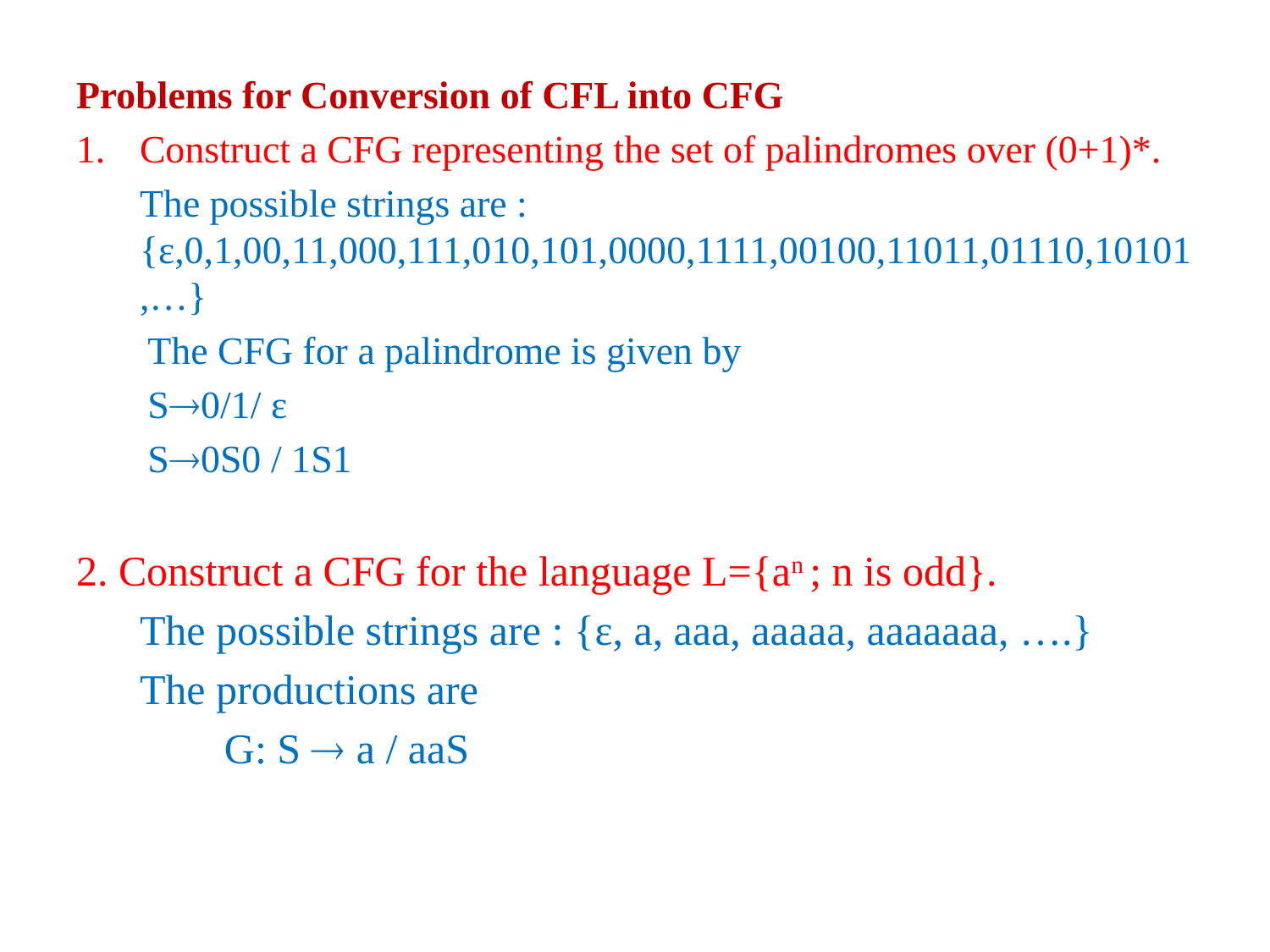

Problems for Conversion of CFL into CFG
Construct a CFG representing the set of palindromes over (0+1)*.
	The possible strings are :     {ε,0,1,00,11,000,111,010,101,0000,1111,00100,11011,01110,10101,…}
The CFG for a palindrome is given by
S→0/1/ ε
S→0S0 / 1S1

2. Construct a CFG for the language L={an ; n is odd}.
	The possible strings are : {ε, a, aaa, aaaaa, aaaaaaa, ….}
	The productions are
              G: S → a / aaS